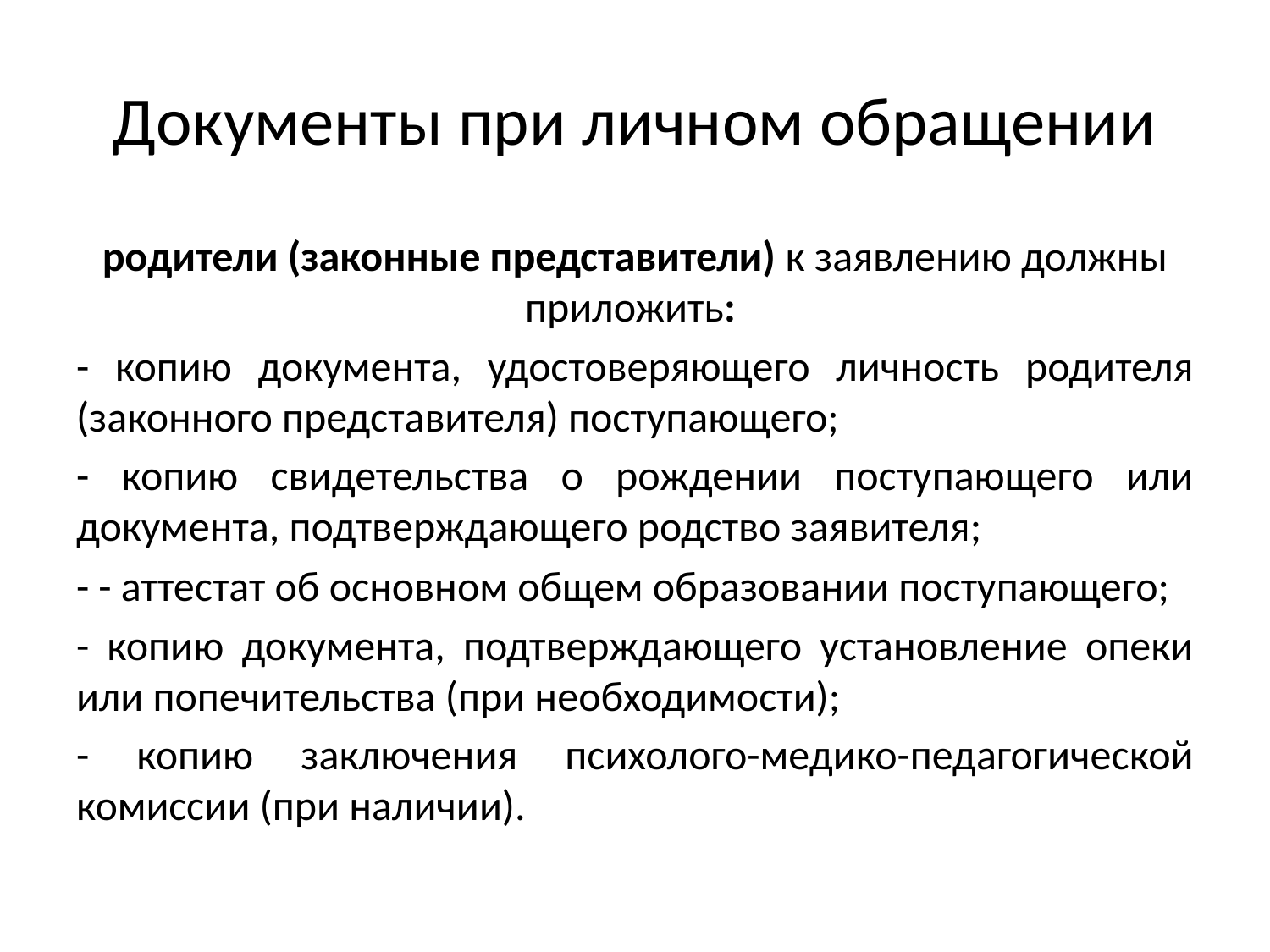

# Документы при личном обращении
родители (законные представители) к заявлению должны приложить:
- копию документа, удостоверяющего личность родителя (законного представителя) поступающего;
- копию свидетельства о рождении поступающего или документа, подтверждающего родство заявителя;
- - аттестат об основном общем образовании поступающего;
- копию документа, подтверждающего установление опеки или попечительства (при необходимости);
- копию заключения психолого-медико-педагогической комиссии (при наличии).